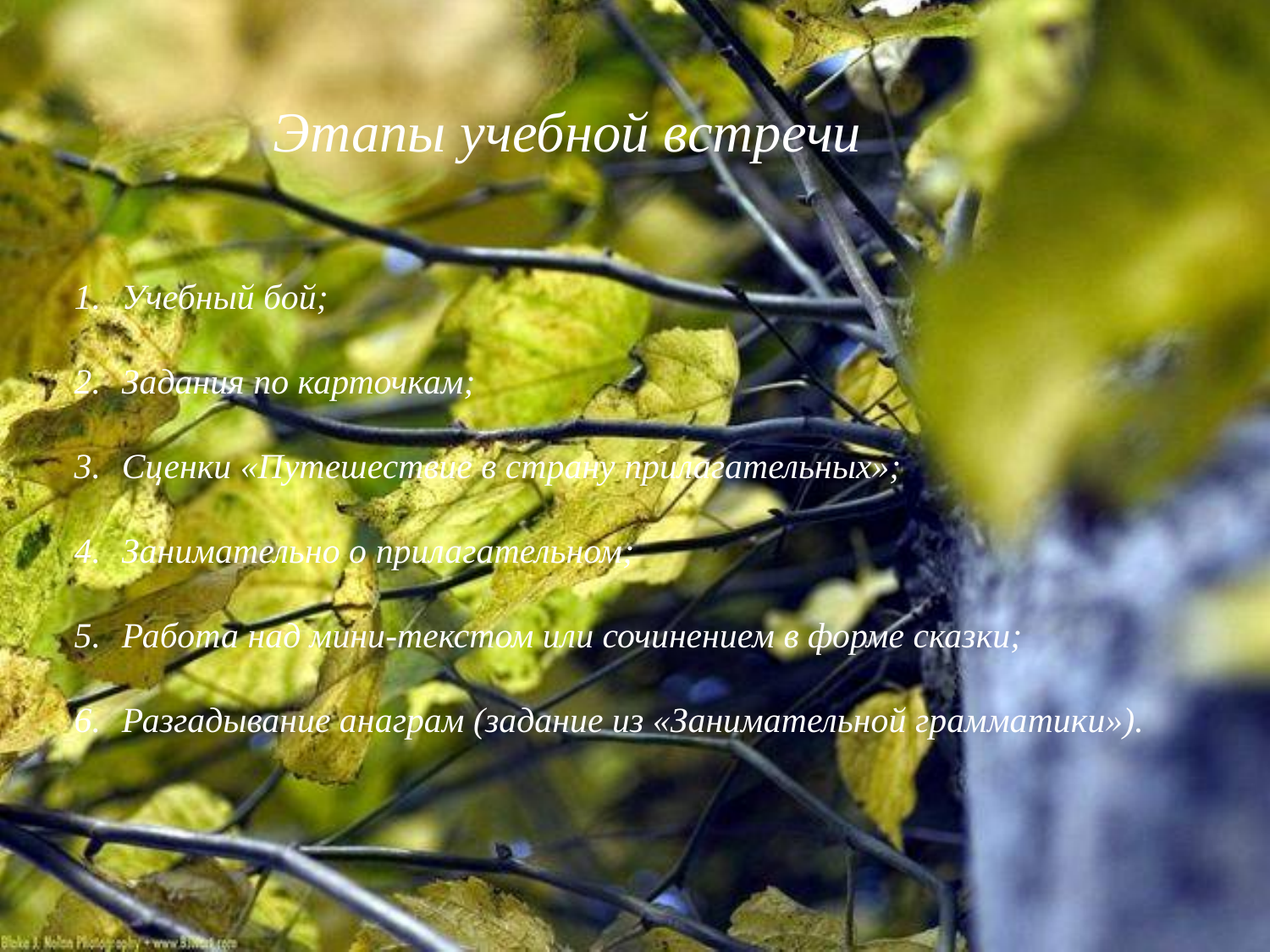

Этапы учебной встречи
Учебный бой;

Задания по карточкам;

Сценки «Путешествие в страну прилагательных»;

Занимательно о прилагательном;

Работа над мини-текстом или сочинением в форме сказки;

Разгадывание анаграм (задание из «Занимательной грамматики»).